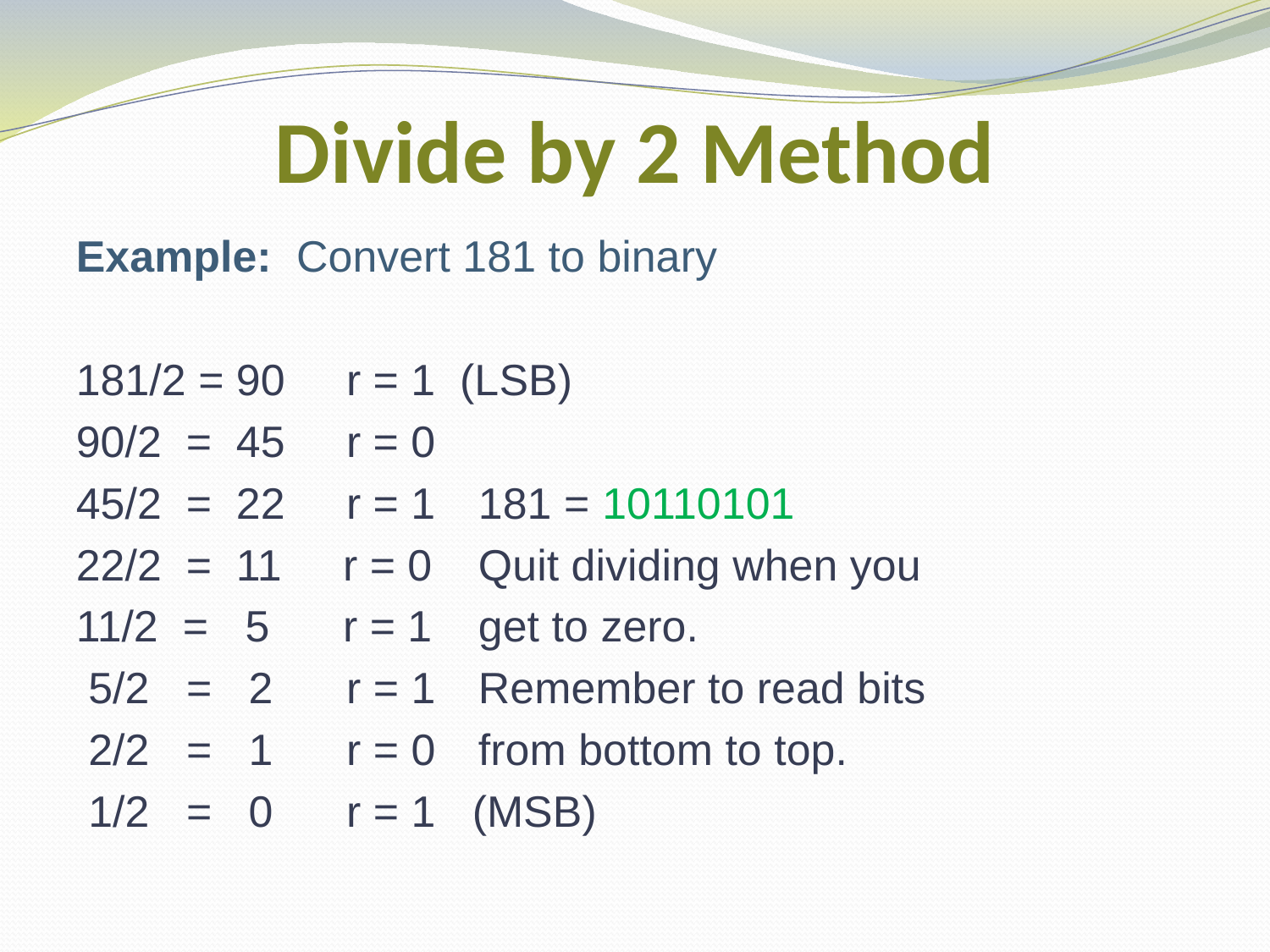

# Divide by 2 Method
Example:  Convert 181 to binary

181/2 = 90     r = 1  (LSB)
90/2  =  45     r = 0
45/2  =  22     r = 1			181 = 10110101
22/2  =  11     r = 0			Quit dividing when you
11/2  =   5      r = 1			get to zero.
 5/2   =   2      r = 1			Remember to read bits
 2/2   =   1      r = 0			from bottom to top.
 1/2   =   0      r = 1   (MSB)